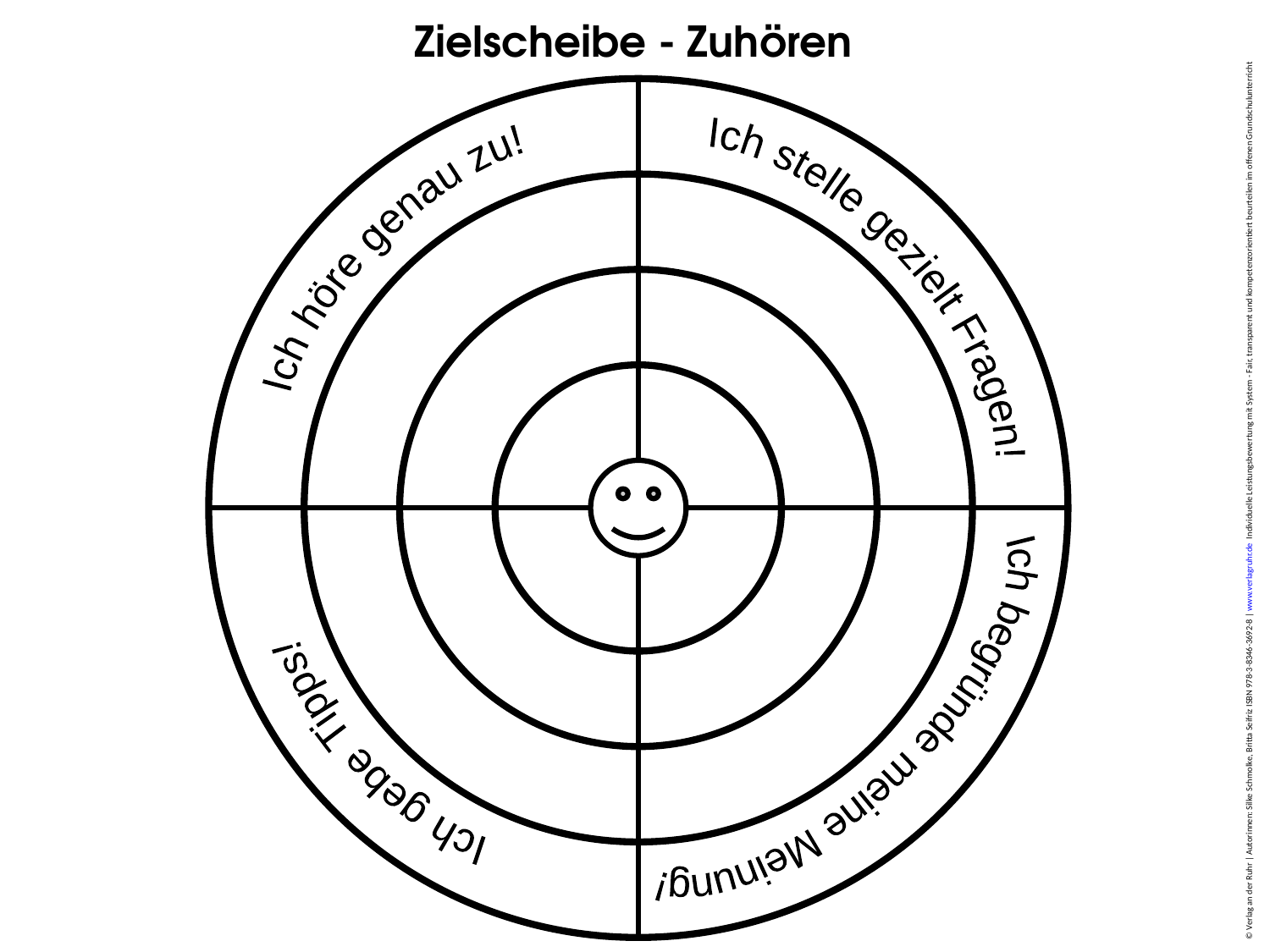

Zielscheibe - Zuhören

Ich stelle gezielt Fragen!
Ich höre genau zu!
Ich begründe meine Meinung!
Ich gebe Tipps!